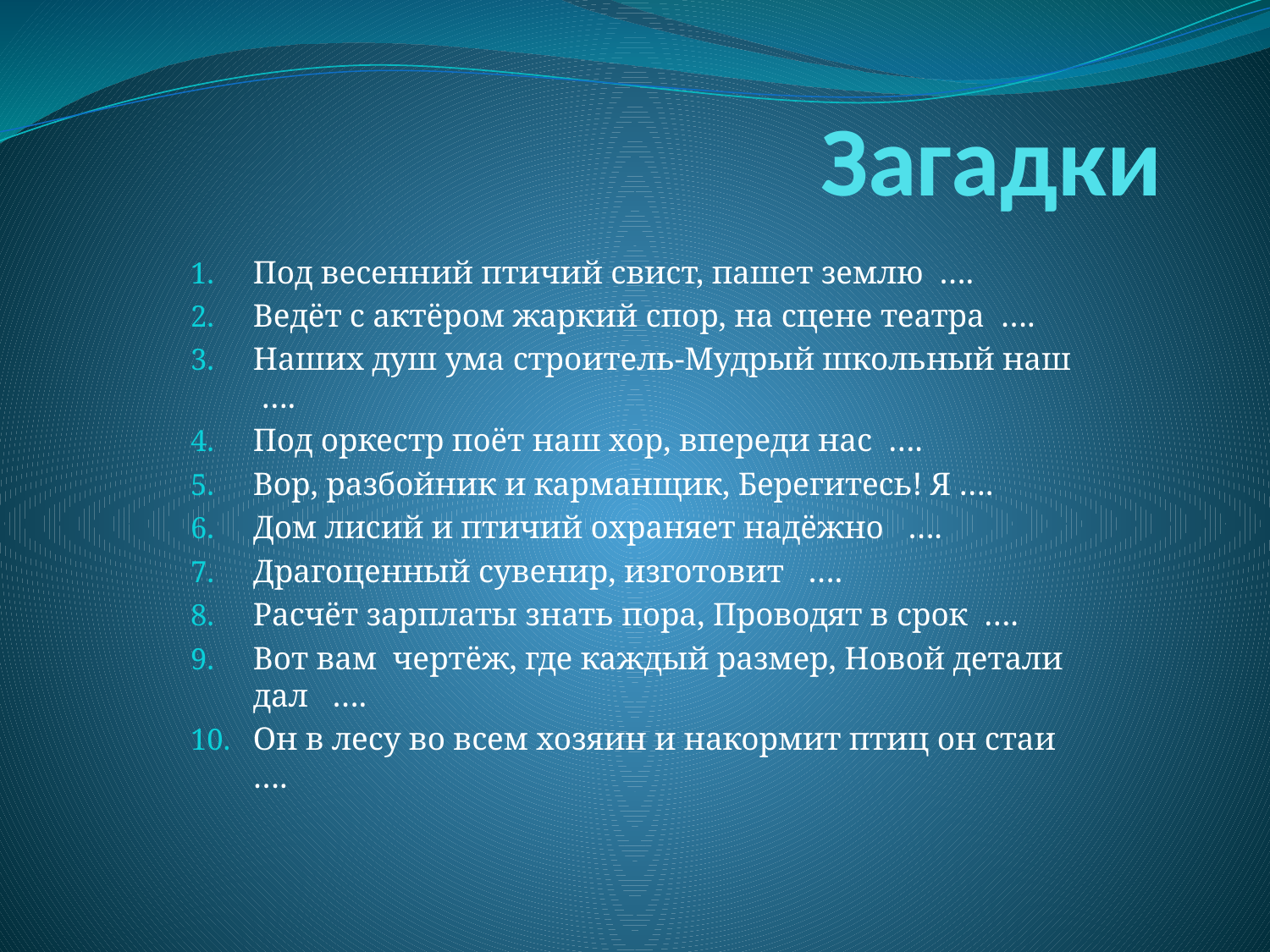

# Загадки
Под весенний птичий свист, пашет землю  ….
Ведёт с актёром жаркий спор, на сцене театра  ….
Наших душ ума строитель-Мудрый школьный наш  ….
Под оркестр поёт наш хор, впереди нас  ….
Вор, разбойник и карманщик, Берегитесь! Я ….
Дом лисий и птичий охраняет надёжно   ….
Драгоценный сувенир, изготовит   ….
Расчёт зарплаты знать пора, Проводят в срок  ….
Вот вам  чертёж, где каждый размер, Новой детали дал   ….
Он в лесу во всем хозяин и накормит птиц он стаи ….